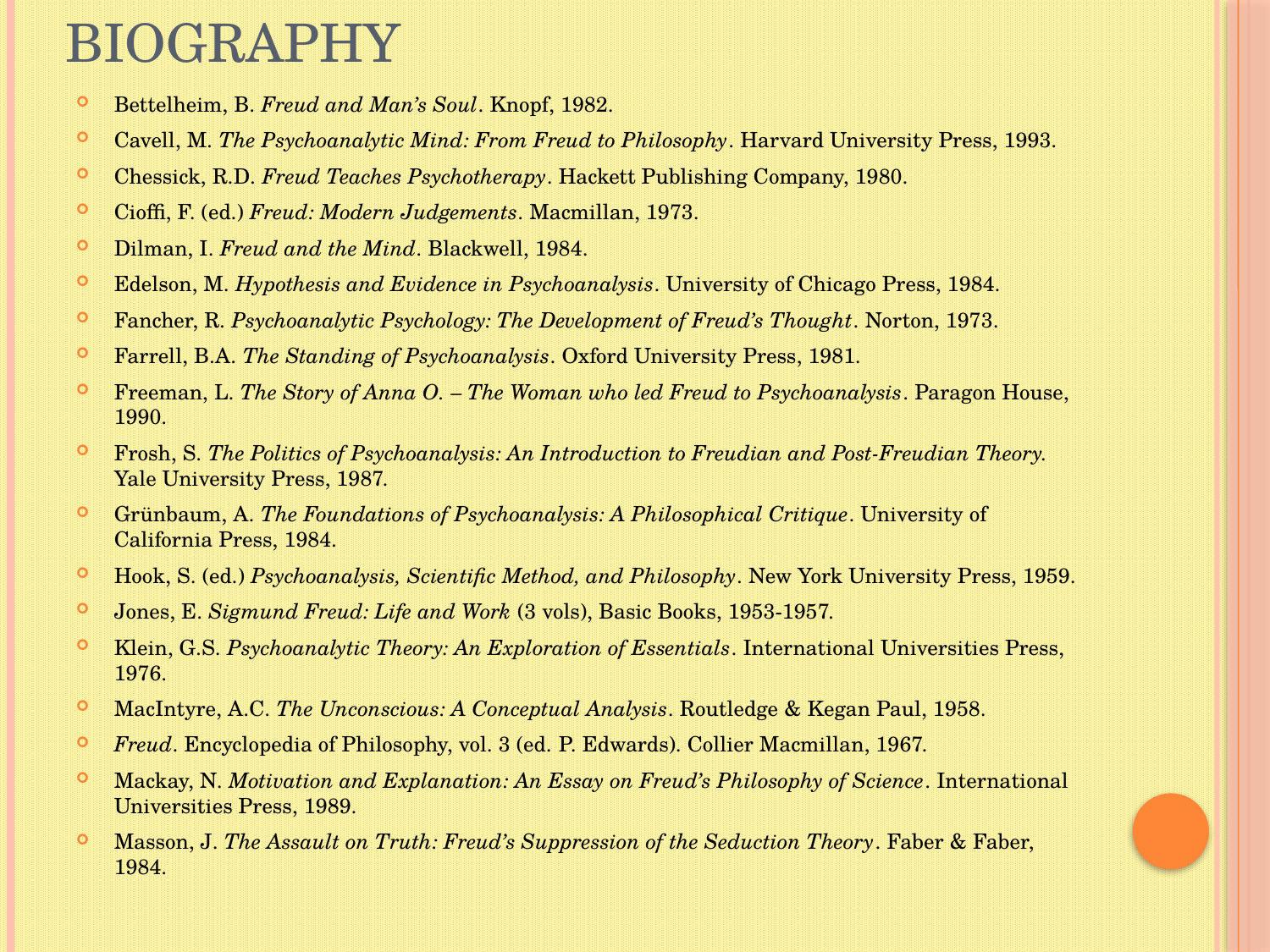

# BIOGRAPHY
Bettelheim, B. Freud and Man’s Soul. Knopf, 1982.
Cavell, M. The Psychoanalytic Mind: From Freud to Philosophy. Harvard University Press, 1993.
Chessick, R.D. Freud Teaches Psychotherapy. Hackett Publishing Company, 1980.
Cioffi, F. (ed.) Freud: Modern Judgements. Macmillan, 1973.
Dilman, I. Freud and the Mind. Blackwell, 1984.
Edelson, M. Hypothesis and Evidence in Psychoanalysis. University of Chicago Press, 1984.
Fancher, R. Psychoanalytic Psychology: The Development of Freud’s Thought. Norton, 1973.
Farrell, B.A. The Standing of Psychoanalysis. Oxford University Press, 1981.
Freeman, L. The Story of Anna O. – The Woman who led Freud to Psychoanalysis. Paragon House, 1990.
Frosh, S. The Politics of Psychoanalysis: An Introduction to Freudian and Post-Freudian Theory. Yale University Press, 1987.
Grünbaum, A. The Foundations of Psychoanalysis: A Philosophical Critique. University of California Press, 1984.
Hook, S. (ed.) Psychoanalysis, Scientific Method, and Philosophy. New York University Press, 1959.
Jones, E. Sigmund Freud: Life and Work (3 vols), Basic Books, 1953-1957.
Klein, G.S. Psychoanalytic Theory: An Exploration of Essentials. International Universities Press, 1976.
MacIntyre, A.C. The Unconscious: A Conceptual Analysis. Routledge & Kegan Paul, 1958.
Freud. Encyclopedia of Philosophy, vol. 3 (ed. P. Edwards). Collier Macmillan, 1967.
Mackay, N. Motivation and Explanation: An Essay on Freud’s Philosophy of Science. International Universities Press, 1989.
Masson, J. The Assault on Truth: Freud’s Suppression of the Seduction Theory. Faber & Faber, 1984.